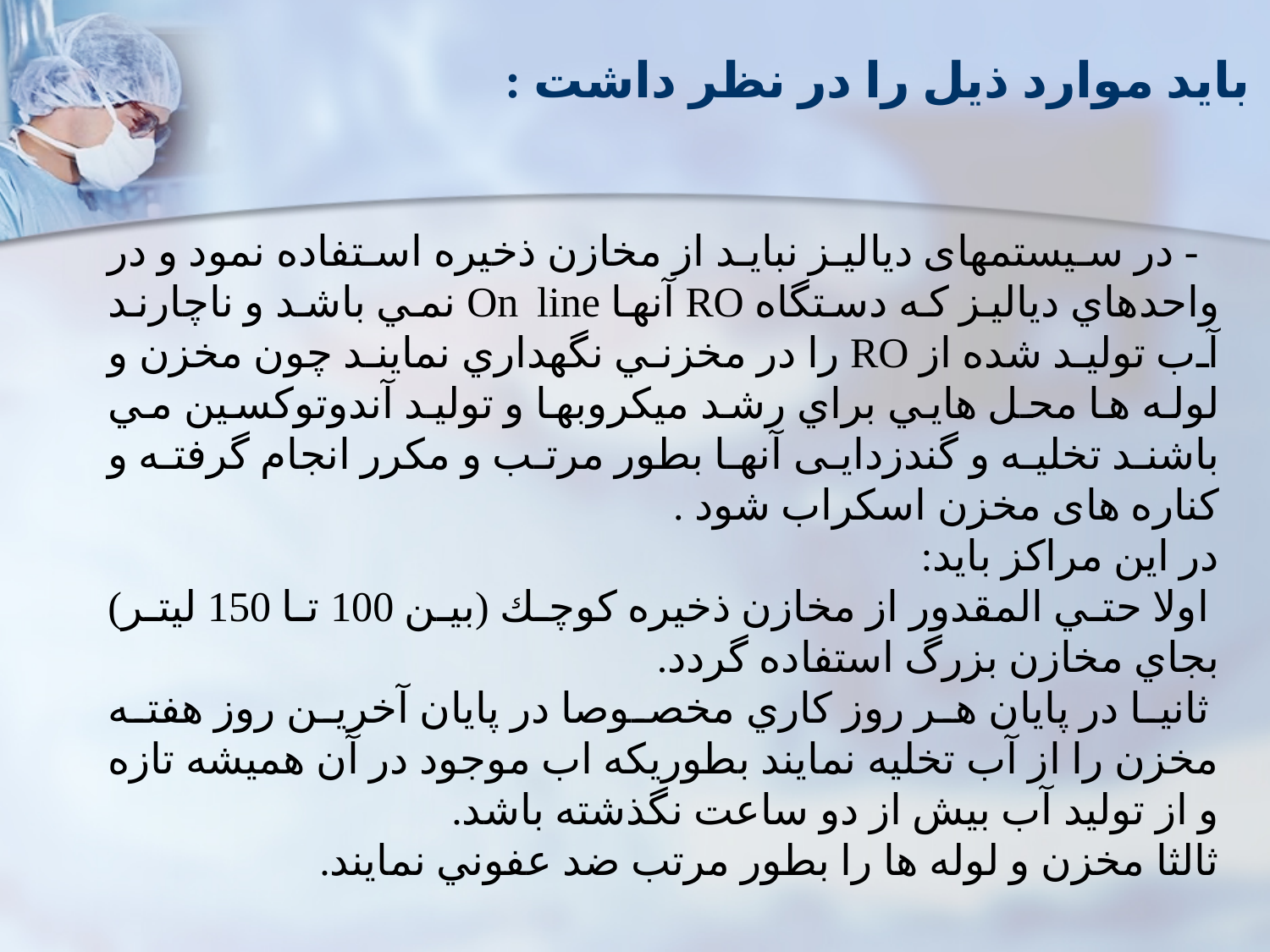

بايد موارد ذيل را در نظر داشت :

  - در سیستمهای دیالیز نباید از مخازن ذخیره استفاده نمود و در واحدهاي دياليز كه دستگاه RO آنها On line نمي باشد و ناچارند آب توليد شده از RO را در مخزني نگهداري نمايند چون مخزن و لوله ها محل هايي براي رشد ميكروبها و توليد آندوتوكسين مي باشند تخلیه و گندزدایی آنها بطور مرتب و مکرر انجام گرفته و کناره های مخزن اسکراب شود .
در این مراکز باید:
 اولا حتي المقدور از مخازن ذخيره كوچك (بين 100 تا 150 ليتر) بجاي مخازن بزرگ استفاده گردد.
 ثانيا در پايان هر روز كاري مخصوصا در پايان آخرين روز هفته مخزن را از آب تخليه نمایند بطوريكه اب موجود در آن هميشه تازه و از توليد آب بيش از دو ساعت نگذشته باشد.
ثالثا مخزن و لوله ها را بطور مرتب ضد عفوني نمایند.